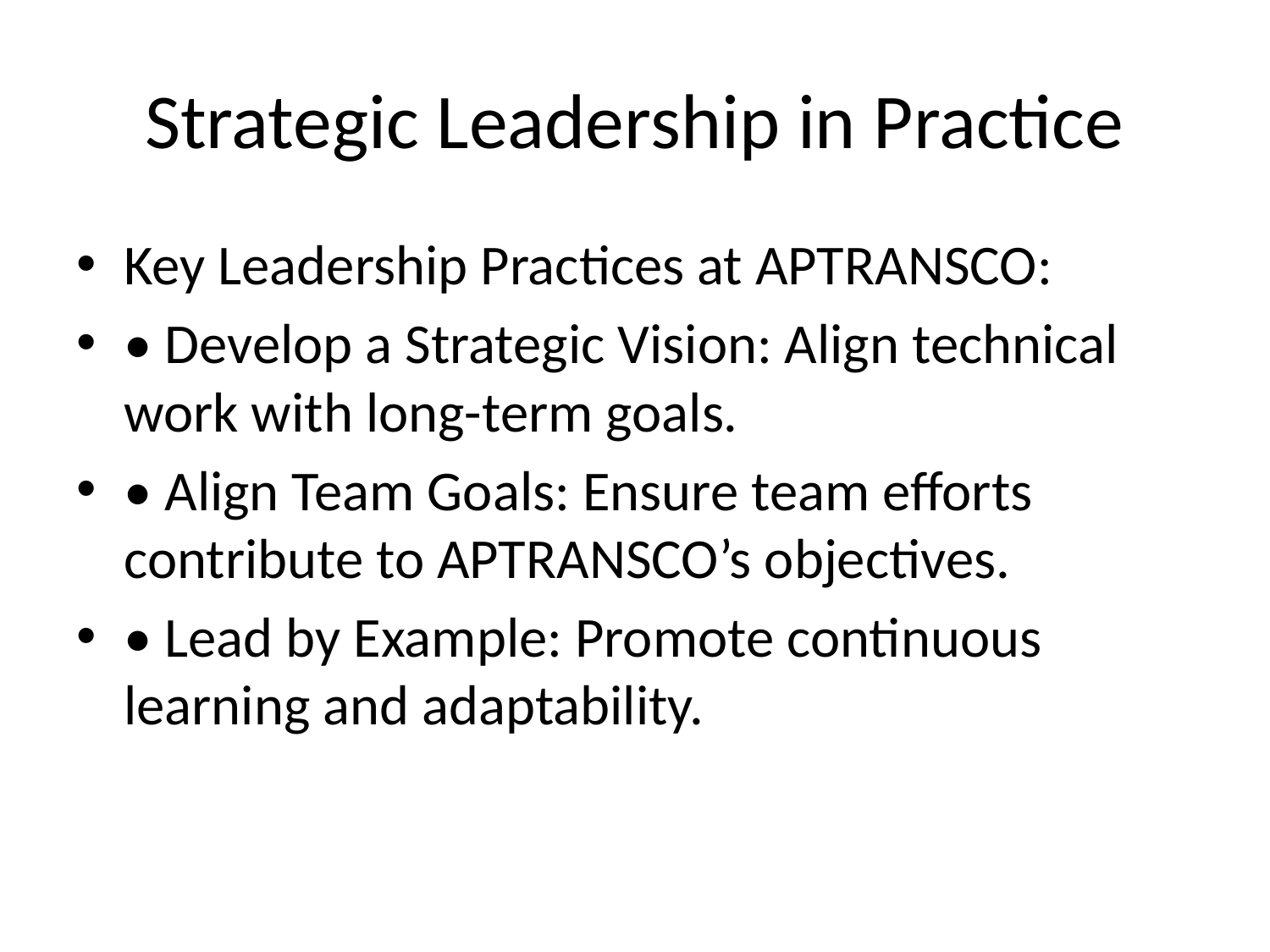

# Strategic Leadership in Practice
Key Leadership Practices at APTRANSCO:
• Develop a Strategic Vision: Align technical work with long-term goals.
• Align Team Goals: Ensure team efforts contribute to APTRANSCO’s objectives.
• Lead by Example: Promote continuous learning and adaptability.